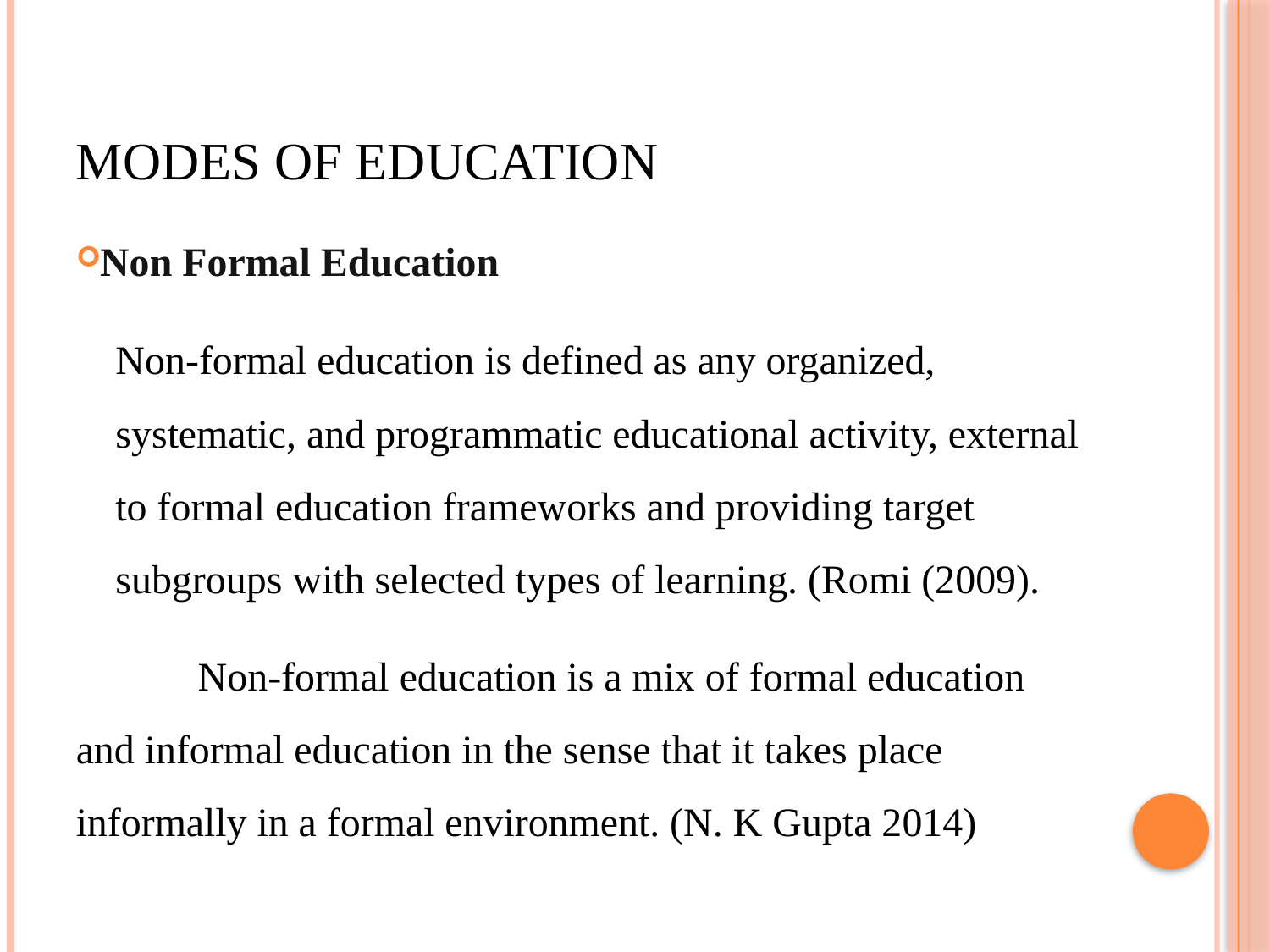

# Modes of Education
Non Formal Education
	Non-formal education is defined as any organized, systematic, and programmatic educational activity, external to formal education frameworks and providing target subgroups with selected types of learning. (Romi (2009).
	Non-formal education is a mix of formal education and informal education in the sense that it takes place informally in a formal environment. (N. K Gupta 2014)